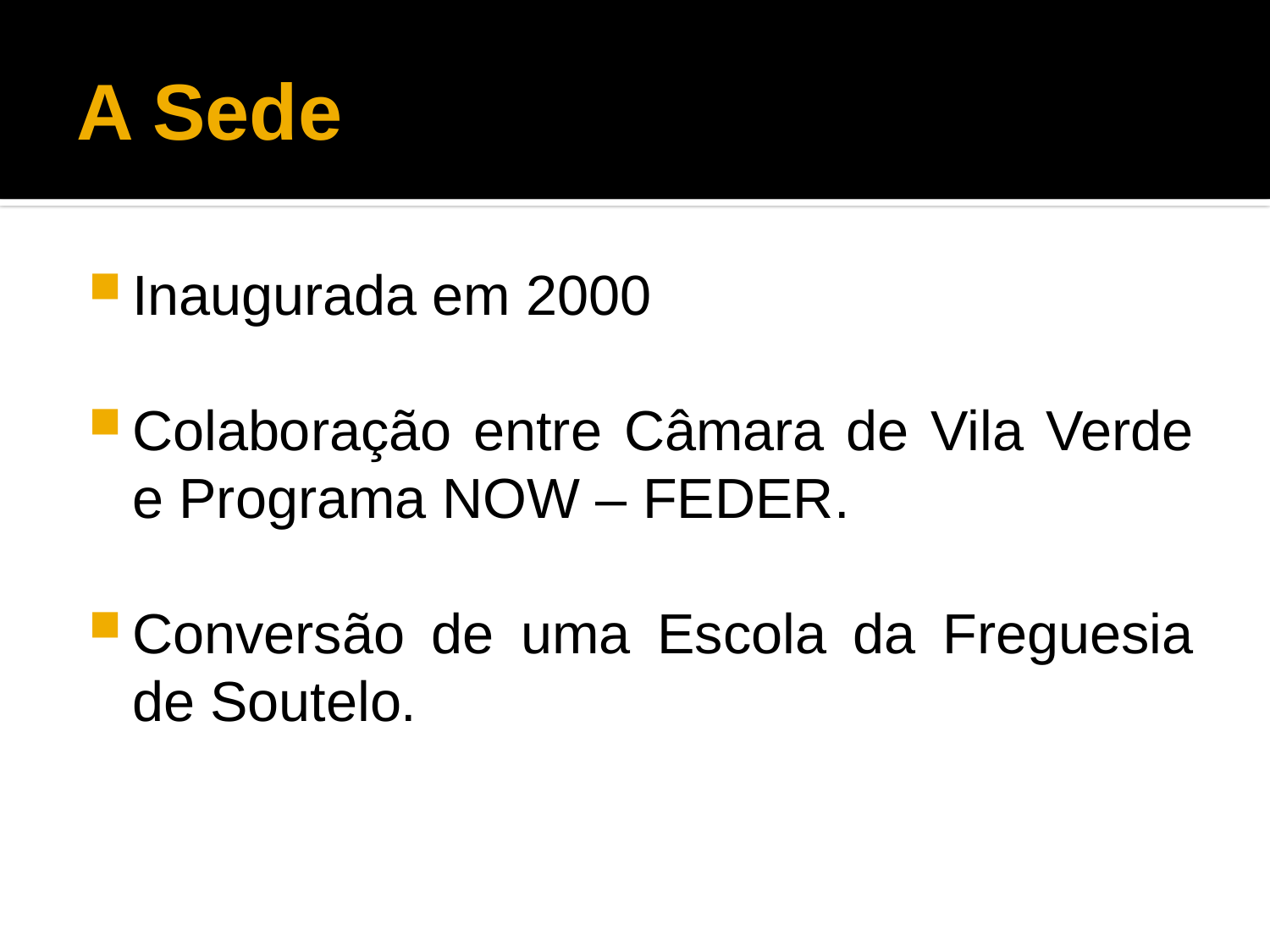

# A Sede
Inaugurada em 2000

Colaboração entre Câmara de Vila Verde e Programa NOW – FEDER.

Conversão de uma Escola da Freguesia de Soutelo.